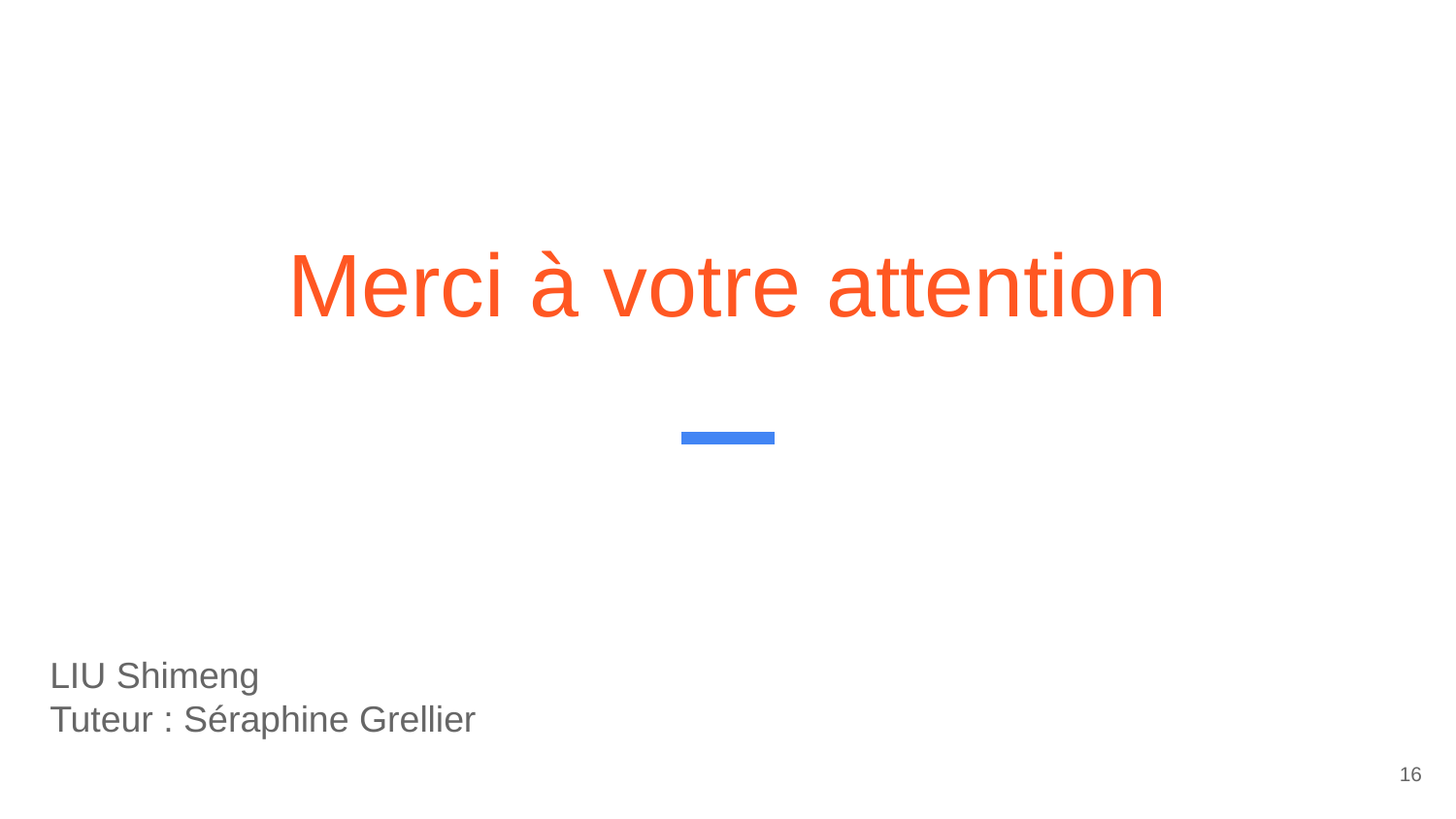

# Merci à votre attention
LIU Shimeng
Tuteur : Séraphine Grellier

16